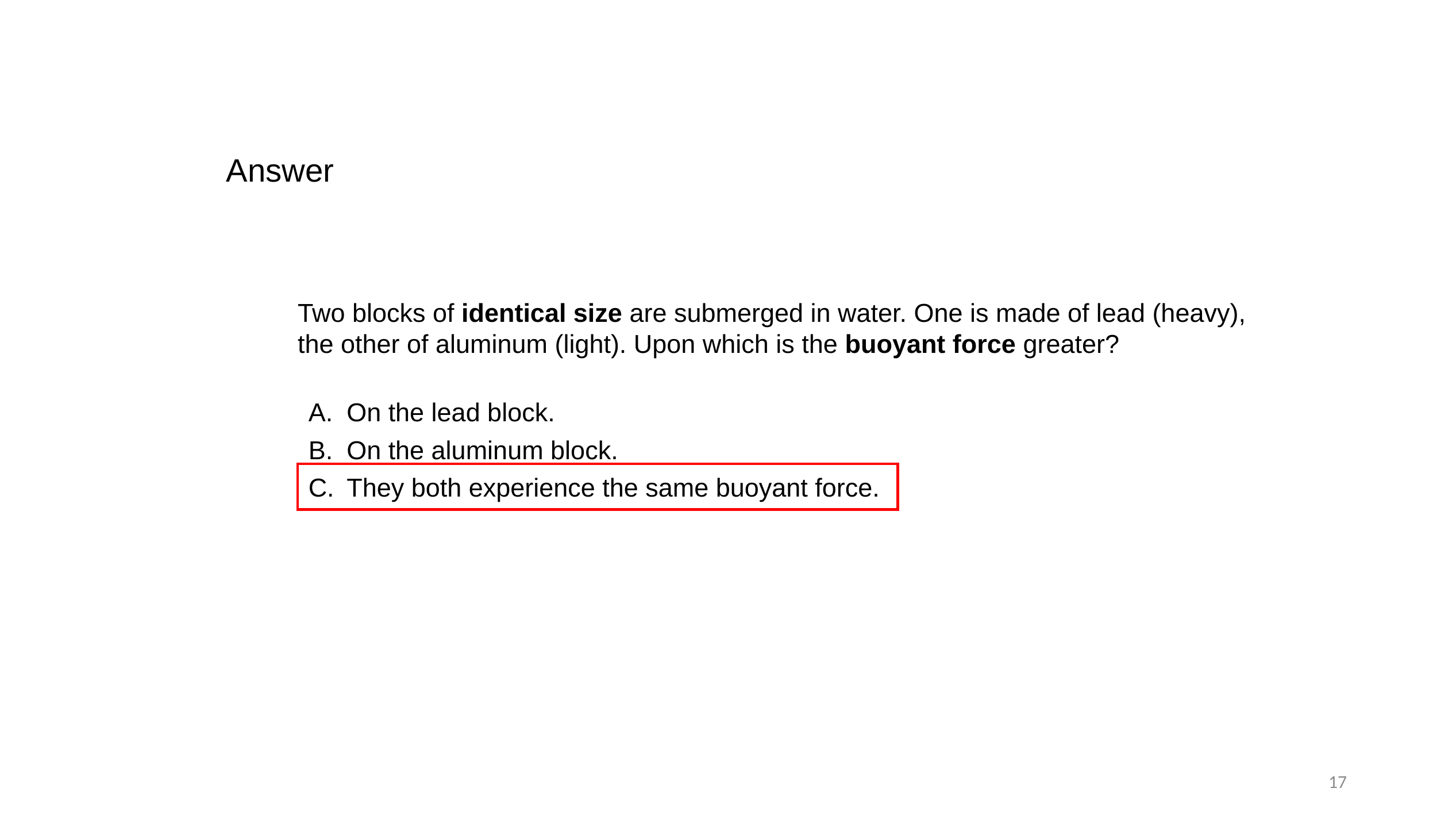

Answer
Two blocks of identical size are submerged in water. One is made of lead (heavy), the other of aluminum (light). Upon which is the buoyant force greater?

On the lead block.
On the aluminum block.
They both experience the same buoyant force.

17